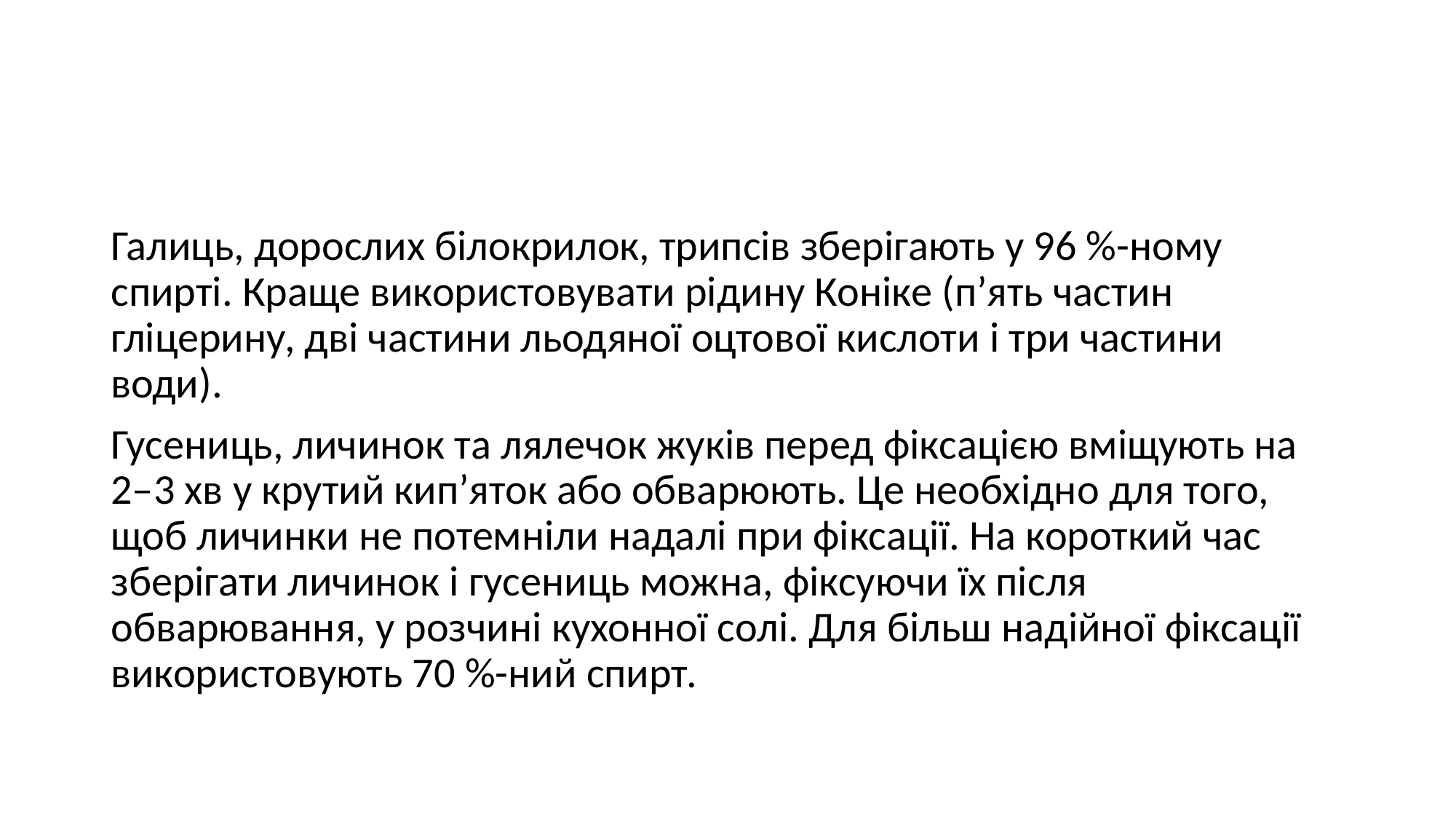

#
Галиць, дорослих білокрилок, трипсів зберігають у 96 %-ному спирті. Краще використовувати рідину Коніке (п’ять частин гліцерину, дві частини льодяної оцтової кислоти і три частини води).
Гусениць, личинок та лялечок жуків перед фіксацією вміщують на 2–3 хв у крутий кип’яток або обварюють. Це необхідно для того, щоб личинки не потемніли надалі при фіксації. На короткий час зберігати личинок і гусениць можна, фіксуючи їх після обварювання, у розчині кухонної солі. Для більш надійної фіксації використовують 70 %-ний спирт.